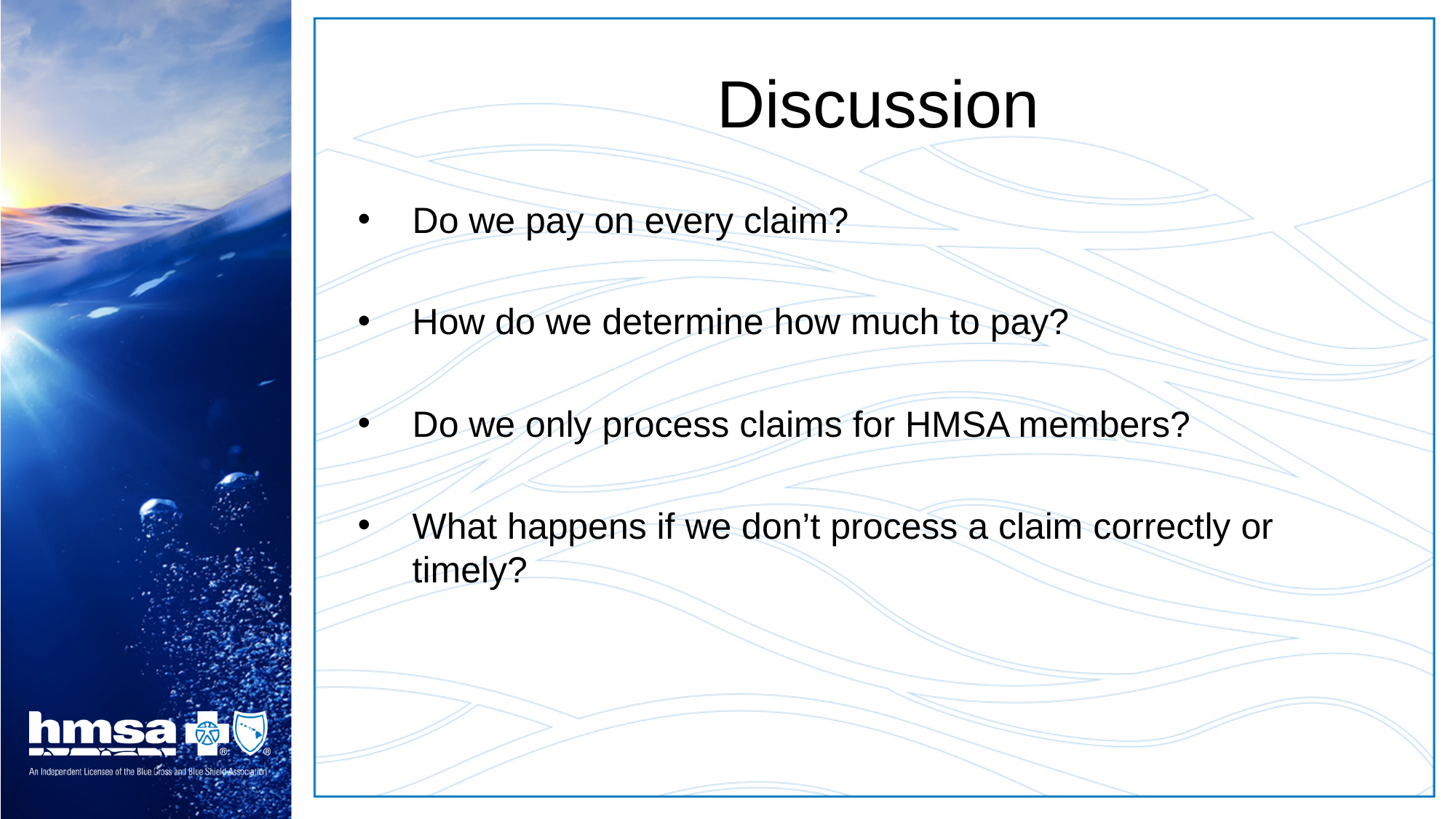

# Discussion
Do we pay on every claim?

How do we determine how much to pay?

Do we only process claims for HMSA members?

What happens if we don’t process a claim correctly or
timely?